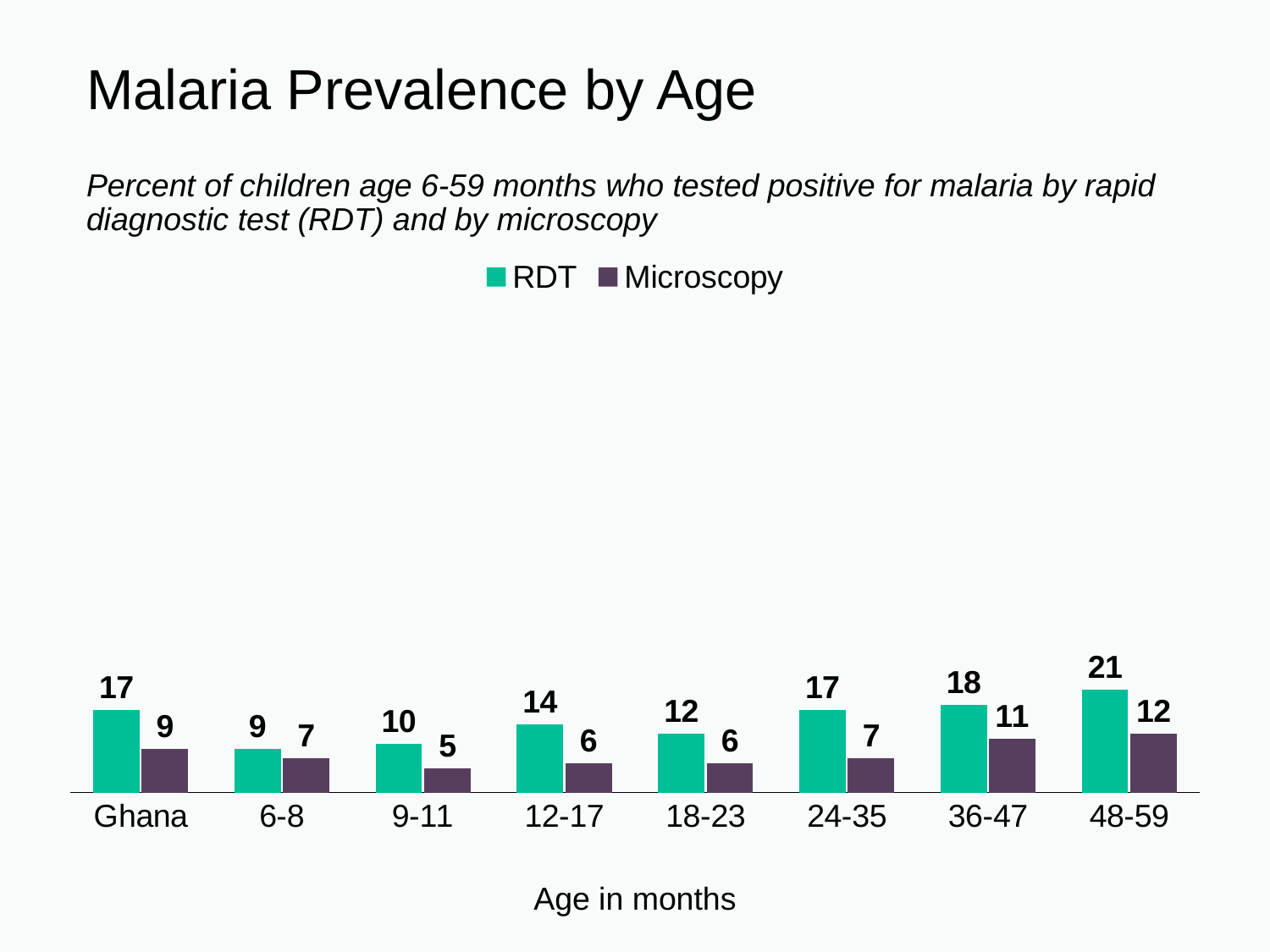

# Malaria Prevalence by Age
Percent of children age 6-59 months who tested positive for malaria by rapid diagnostic test (RDT) and by microscopy

### Chart

| Category | RDT | Microscopy |
|---|---|---|
| Ghana | 17.0 | 9.0 |
| 6-8 | 9.0 | 7.0 |
| 9-11 | 10.0 | 5.0 |
| 12-17 | 14.0 | 6.0 |
| 18-23 | 12.0 | 6.0 |
| 24-35 | 17.0 | 7.0 |
| 36-47 | 18.0 | 11.0 |
| 48-59 | 21.0 | 12.0 |
Age in months